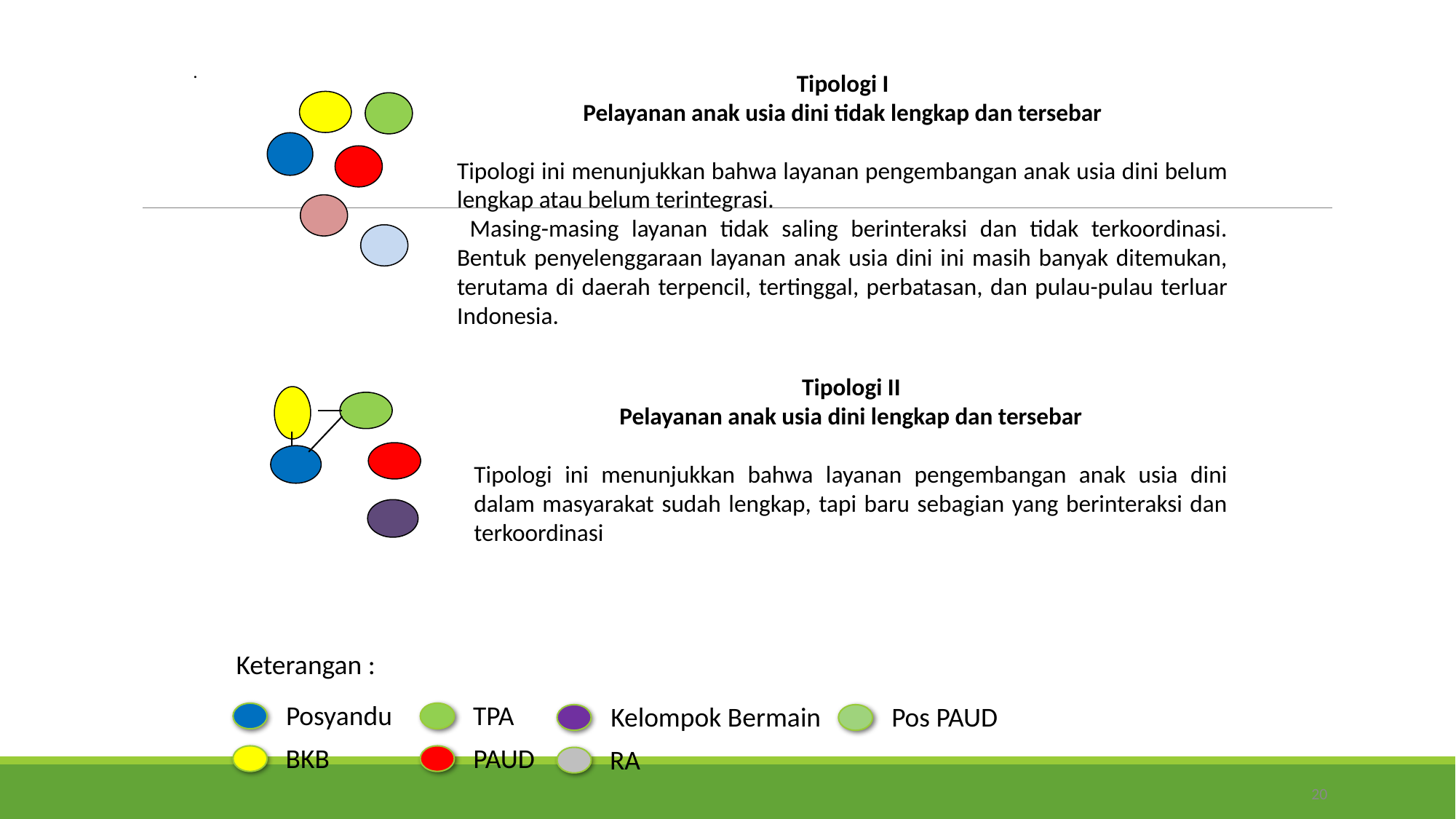

.

Tipologi I
Pelayanan anak usia dini tidak lengkap dan tersebar

Tipologi ini menunjukkan bahwa layanan pengembangan anak usia dini belum lengkap atau belum terintegrasi.
 Masing-masing layanan tidak saling berinteraksi dan tidak terkoordinasi. Bentuk penyelenggaraan layanan anak usia dini ini masih banyak ditemukan, terutama di daerah terpencil, tertinggal, perbatasan, dan pulau-pulau terluar Indonesia.

Tipologi II
Pelayanan anak usia dini lengkap dan tersebar

Tipologi ini menunjukkan bahwa layanan pengembangan anak usia dini dalam masyarakat sudah lengkap, tapi baru sebagian yang berinteraksi dan terkoordinasi

Keterangan :
Posyandu
TPA
Kelompok Bermain
Pos PAUD

BKB
PAUD
RA

20